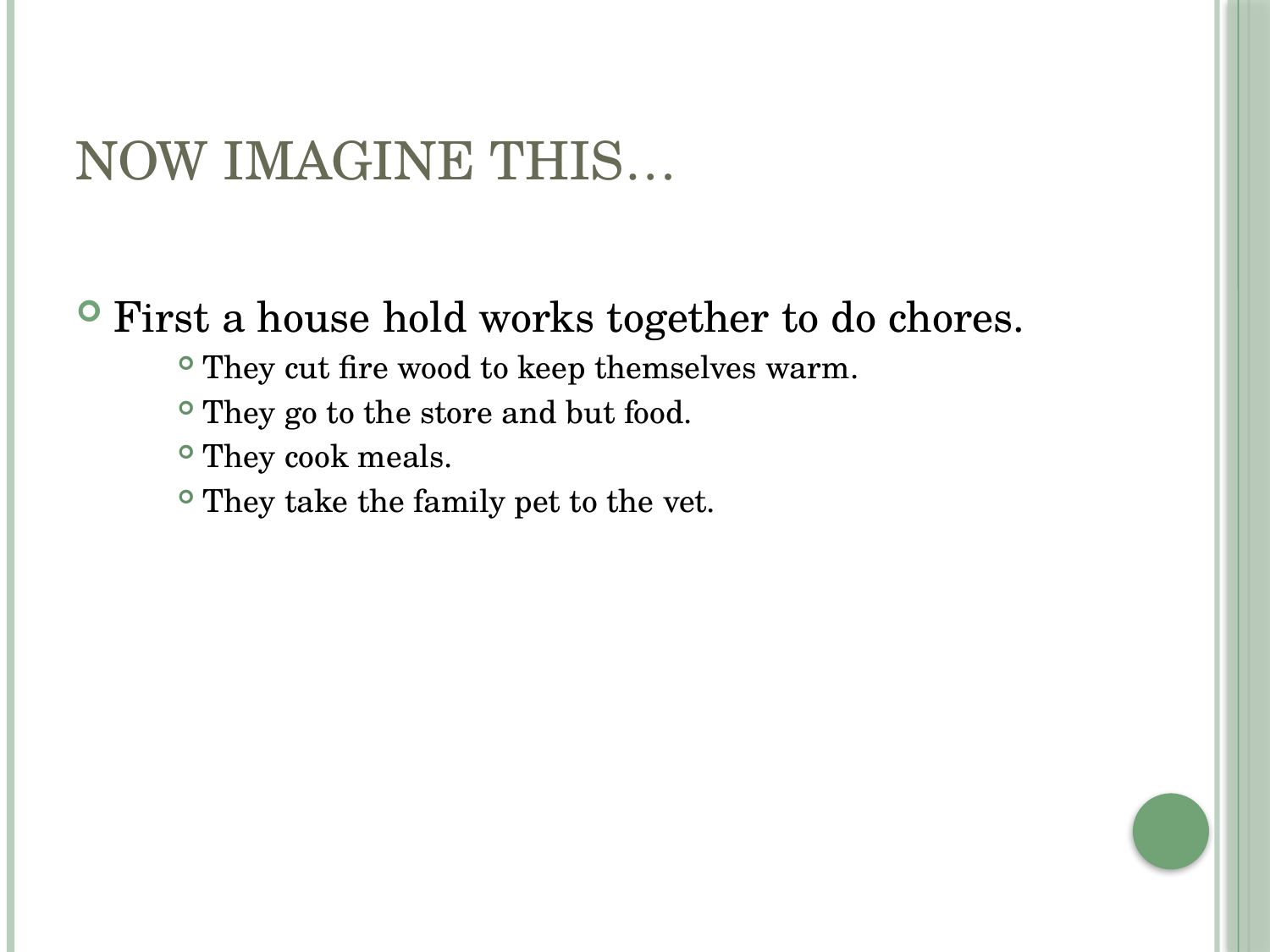

# Now Imagine This…

First a house hold works together to do chores.
They cut fire wood to keep themselves warm.
They go to the store and but food.
They cook meals.
They take the family pet to the vet.